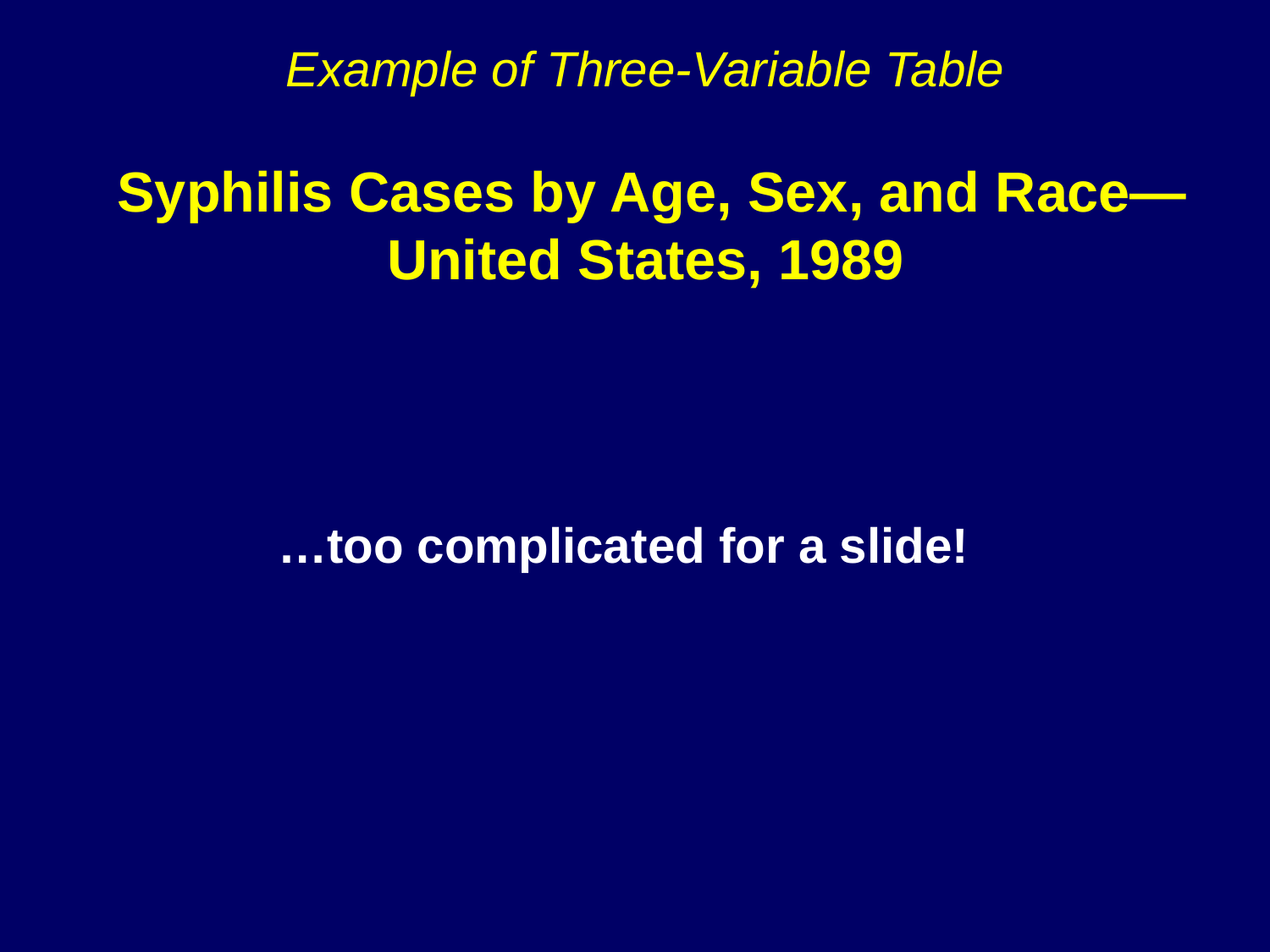

# Example of Three-Variable Table Syphilis Cases by Age, Sex, and Race— United States, 1989
…too complicated for a slide!